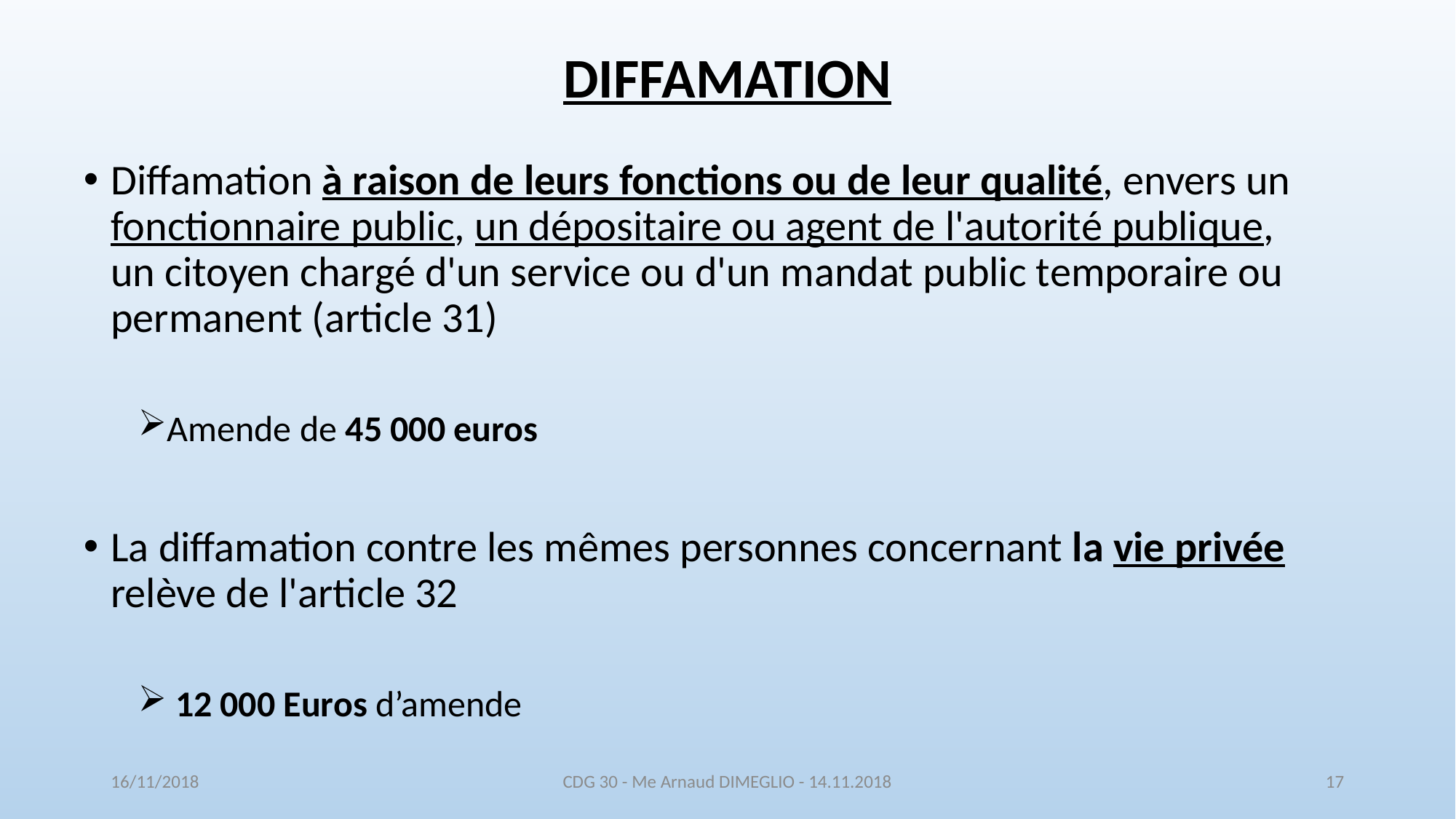

# DIFFAMATION
Diffamation à raison de leurs fonctions ou de leur qualité, envers un fonctionnaire public, un dépositaire ou agent de l'autorité publique, un citoyen chargé d'un service ou d'un mandat public temporaire ou permanent (article 31)

Amende de 45 000 euros

La diffamation contre les mêmes personnes concernant la vie privée relève de l'article 32

 12 000 Euros d’amende
16/11/2018
CDG 30 - Me Arnaud DIMEGLIO - 14.11.2018
17